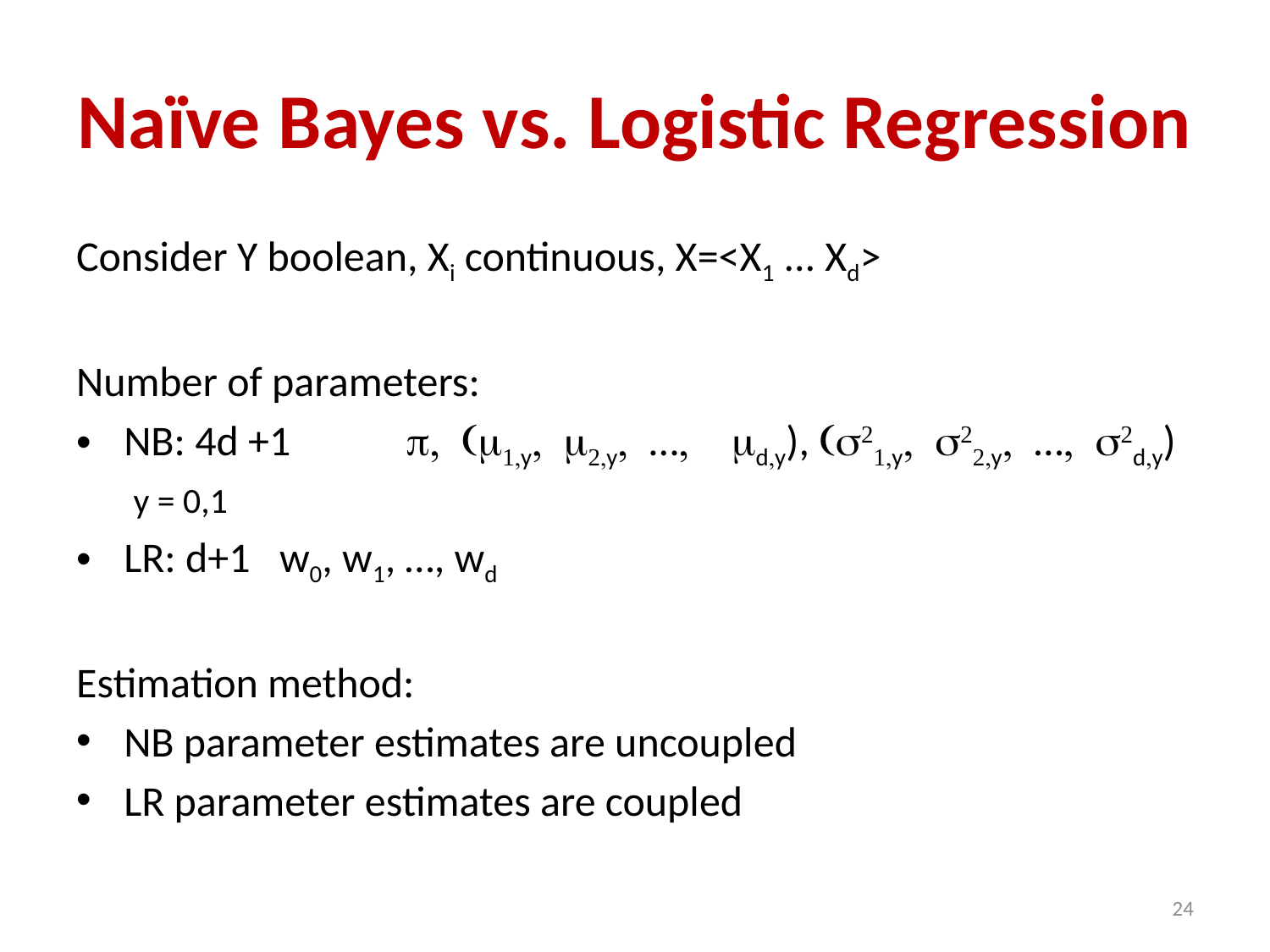

# Naïve Bayes vs. Logistic Regression
Consider Y boolean, Xi continuous, X=<X1 ... Xd>

Number of parameters:
NB: 4d +1	   π, (μ1,y, μ2,y, …,  μd,y), (σ21,y, σ22,y, …, σ2d,y)    y = 0,1
LR: d+1	   w0, w1, …, wd

Estimation method:
NB parameter estimates are uncoupled
LR parameter estimates are coupled

24